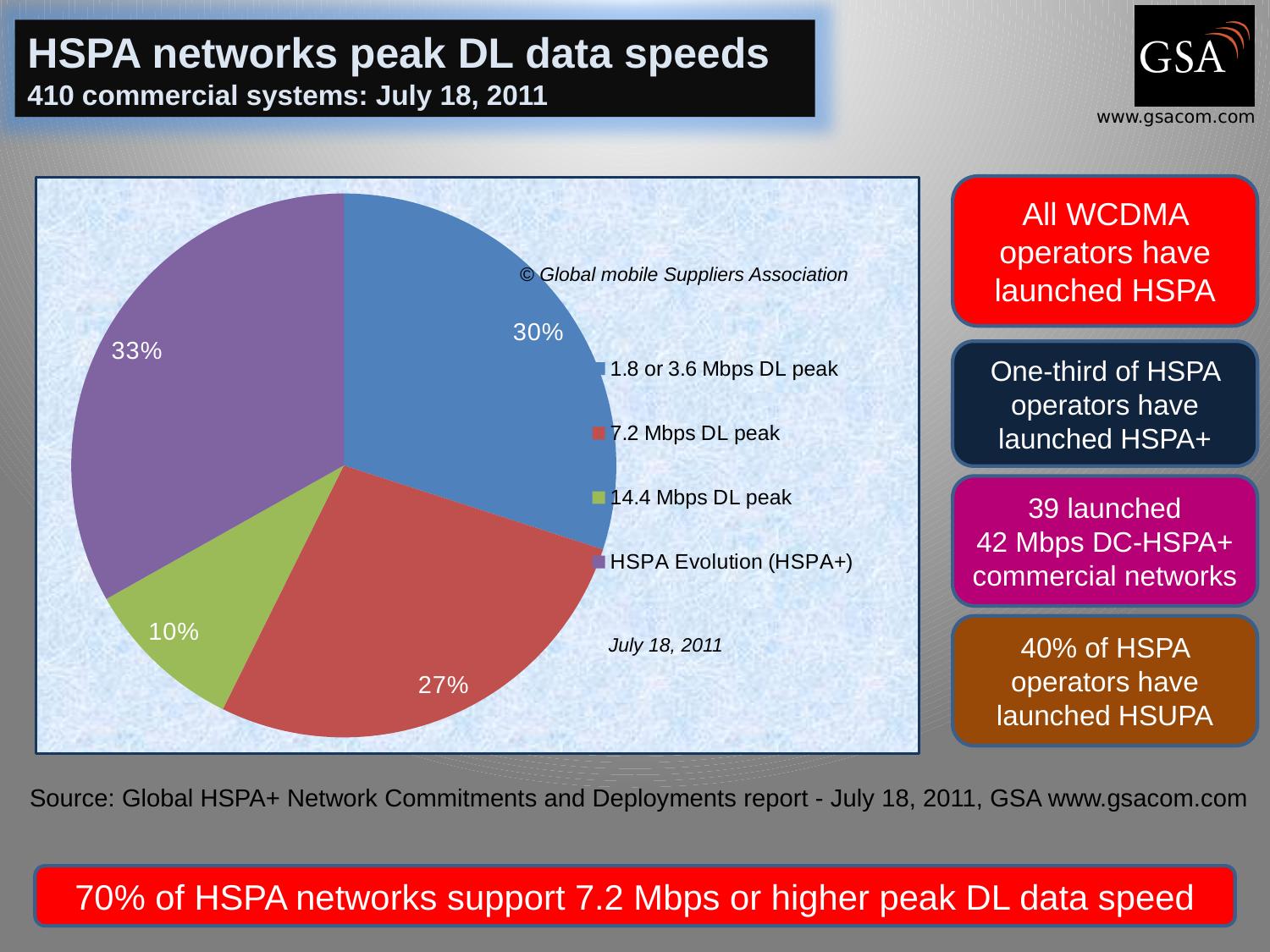

HSPA networks peak DL data speeds
410 commercial systems: July 18, 2011

### Chart

| Category |  |
|---|---|
| 1.8 or 3.6 Mbps DL peak | 123.0 |
| 7.2 Mbps DL peak | 112.0 |
| 14.4 Mbps DL peak | 39.0 |
| HSPA Evolution (HSPA+) | 136.0 |
All WCDMA operators have launched HSPA
© Global mobile Suppliers Association
One-third of HSPA operators have launched HSPA+
39 launched
42 Mbps DC-HSPA+ commercial networks
40% of HSPA operators have launched HSUPA
July 18, 2011
Source: Global HSPA+ Network Commitments and Deployments report - July 18, 2011, GSA www.gsacom.com
70% of HSPA networks support 7.2 Mbps or higher peak DL data speed